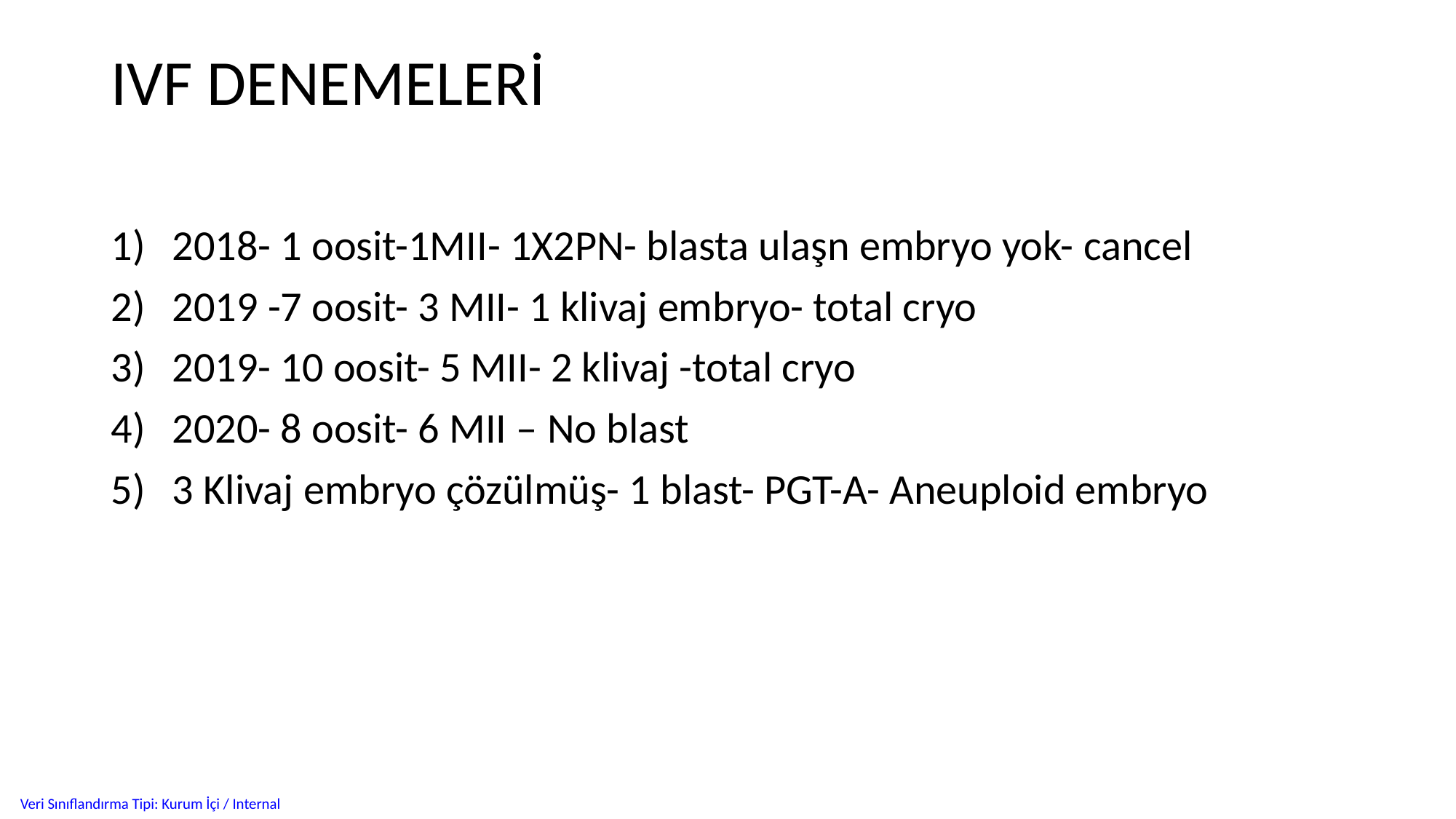

# IVF DENEMELERİ
2018- 1 oosit-1MII- 1X2PN- blasta ulaşn embryo yok- cancel
2019 -7 oosit- 3 MII- 1 klivaj embryo- total cryo
2019- 10 oosit- 5 MII- 2 klivaj -total cryo
2020- 8 oosit- 6 MII – No blast
3 Klivaj embryo çözülmüş- 1 blast- PGT-A- Aneuploid embryo